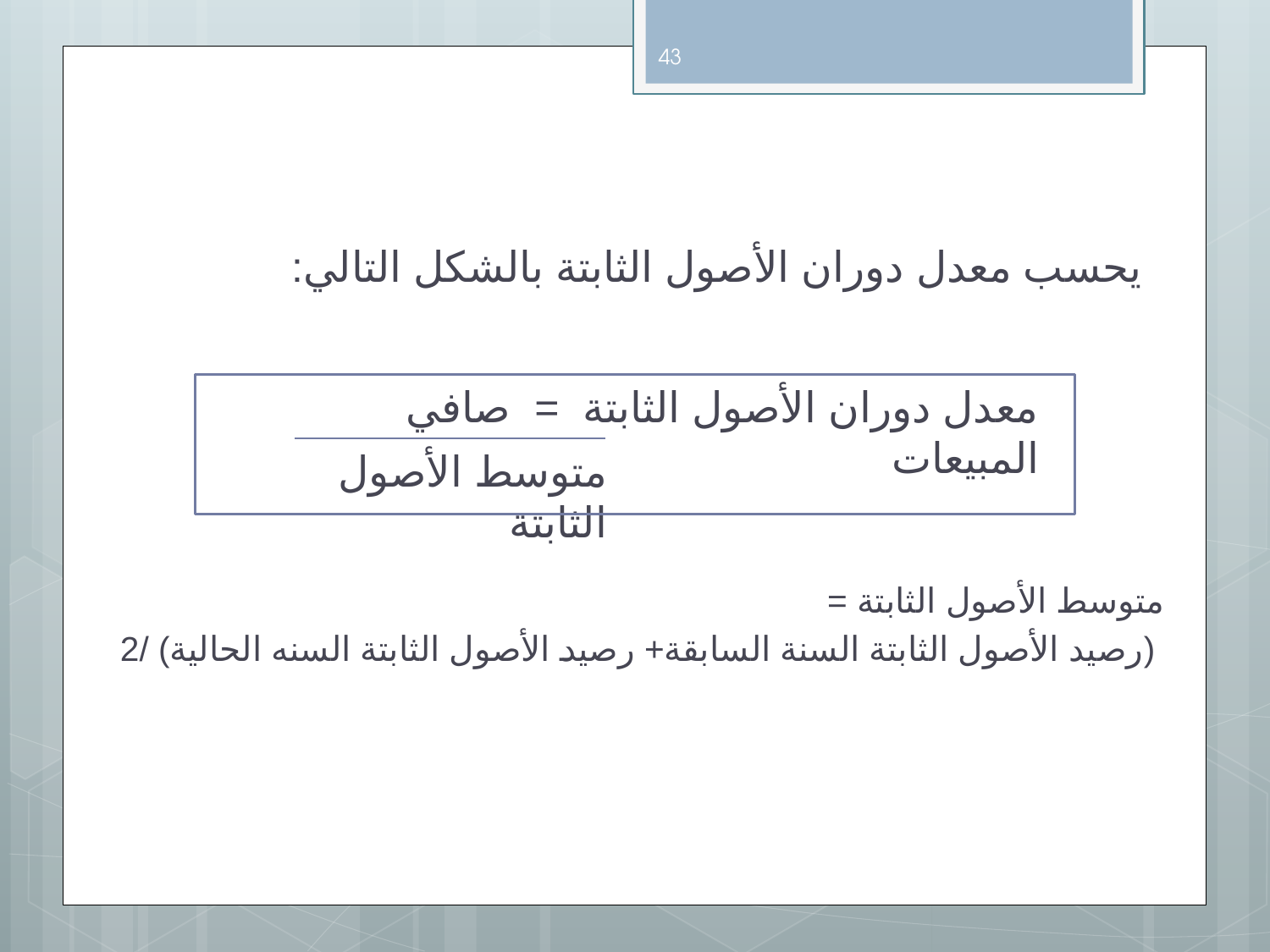

43
يحسب معدل دوران الأصول الثابتة بالشكل التالي:

معدل دوران الأصول الثابتة  =  صافي المبيعات
متوسط الأصول الثابتة
متوسط الأصول الثابتة =
 (رصيد الأصول الثابتة السنة السابقة+ رصيد الأصول الثابتة السنه الحالية) /2